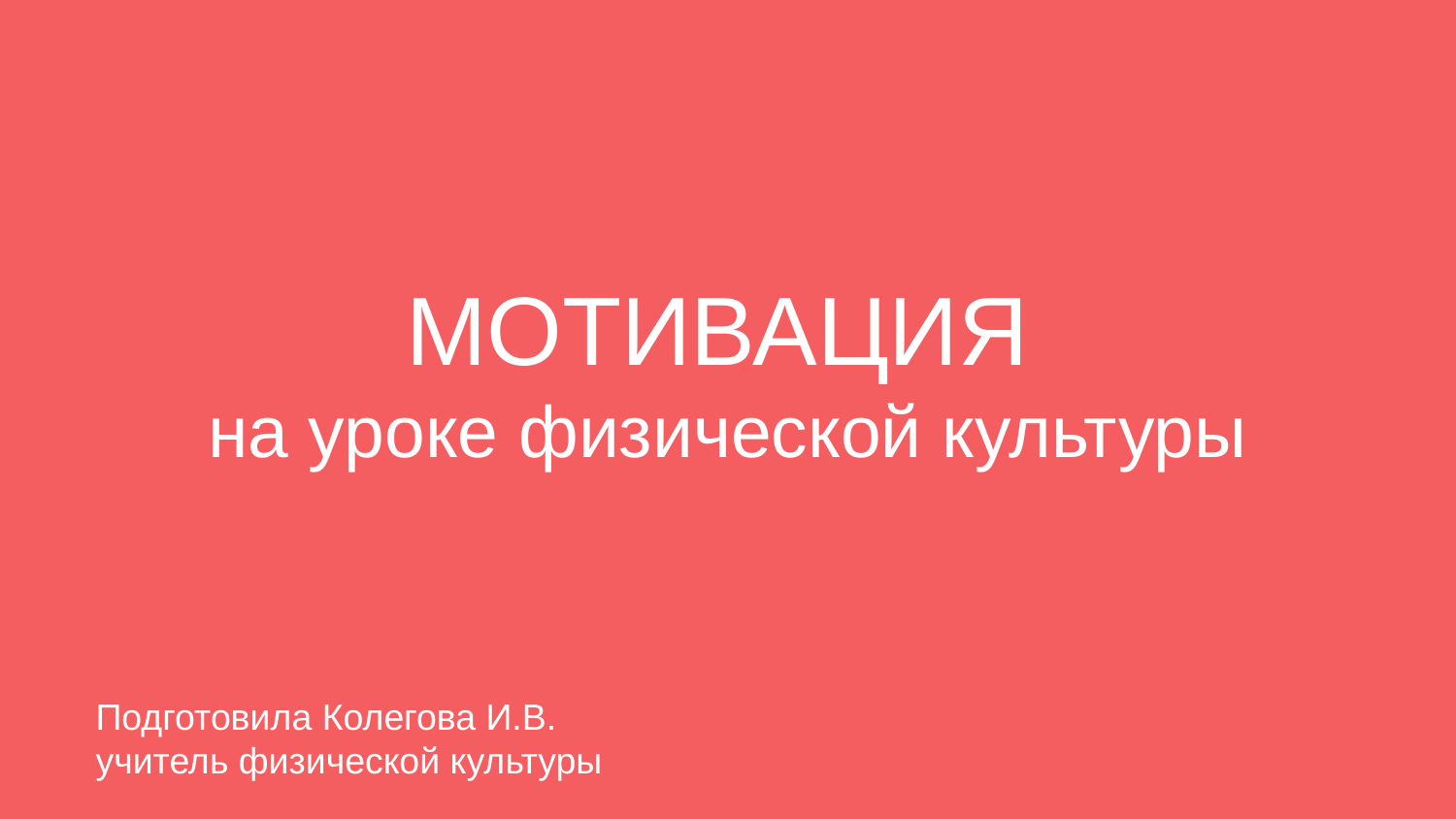

# МОТИВАЦИЯ
на уроке физической культуры
Подготовила Колегова И.В.
учитель физической культуры